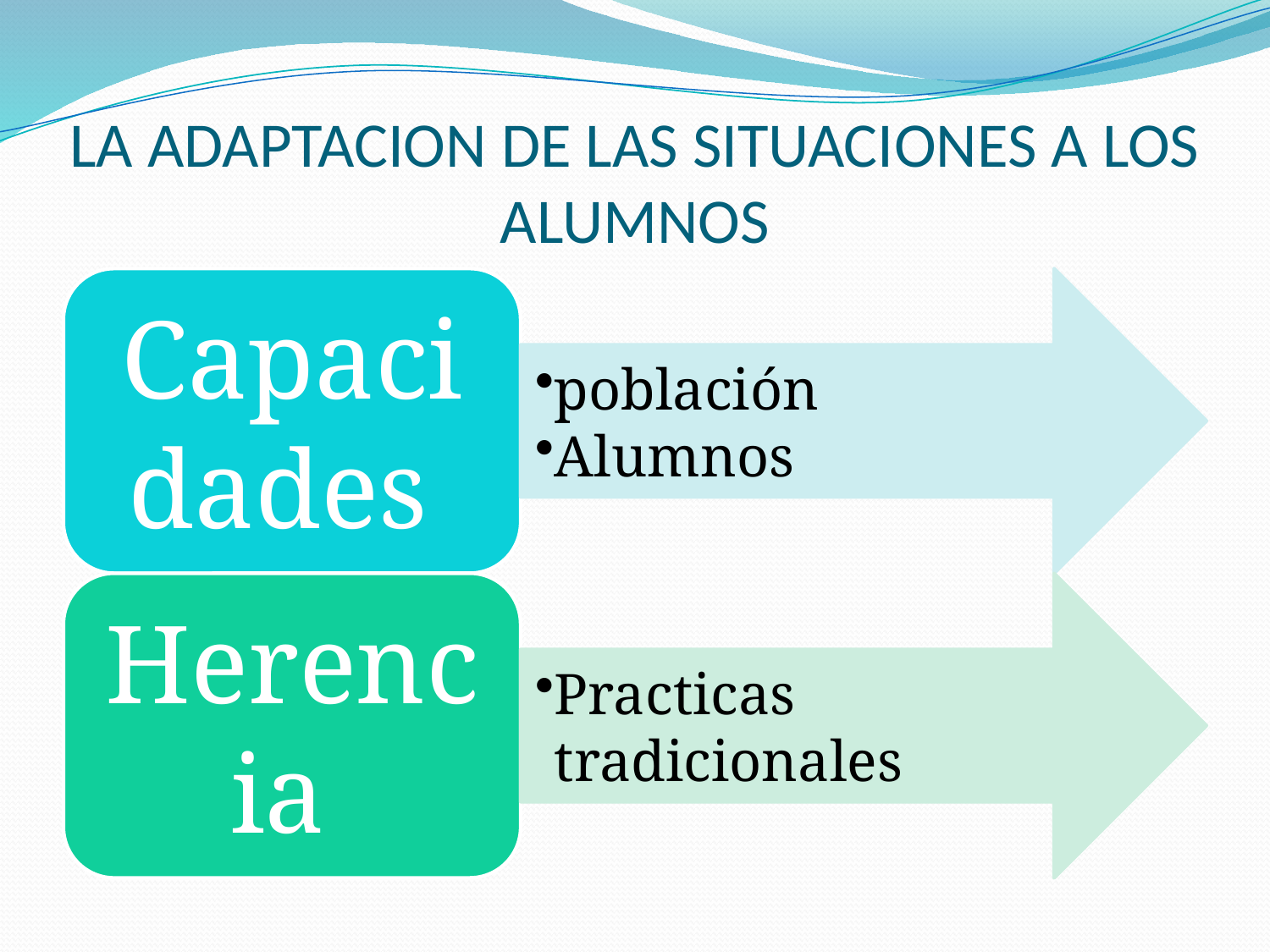

# LA ADAPTACION DE LAS SITUACIONES A LOS ALUMNOS
población
Alumnos
Practicas tradicionales